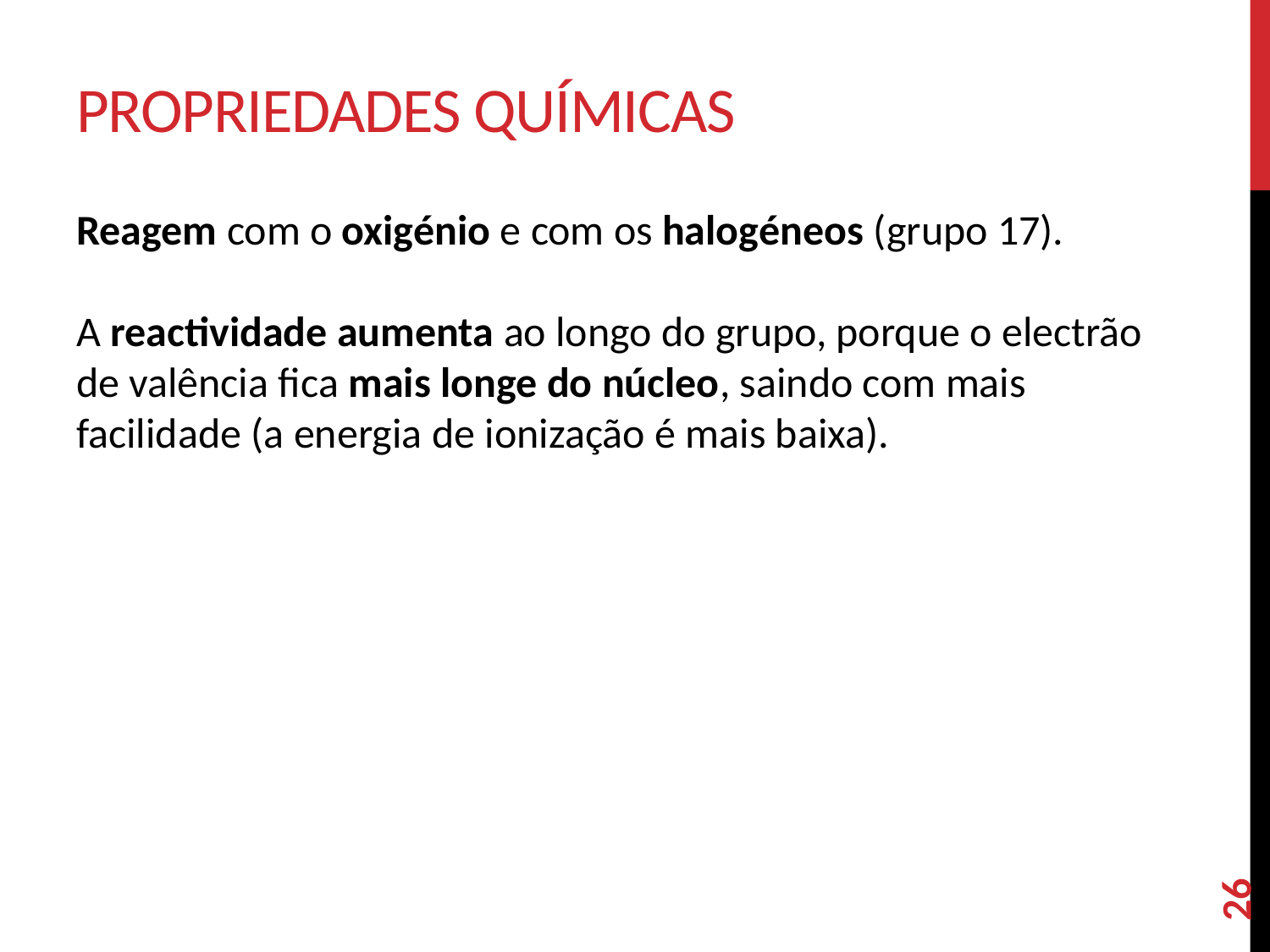

propriedades Químicas
Reagem com o oxigénio e com os halogéneos (grupo 17).
A reactividade aumenta ao longo do grupo, porque o electrão
de valência fica mais longe do núcleo, saindo com mais facilidade (a energia de ionização é mais baixa).

26